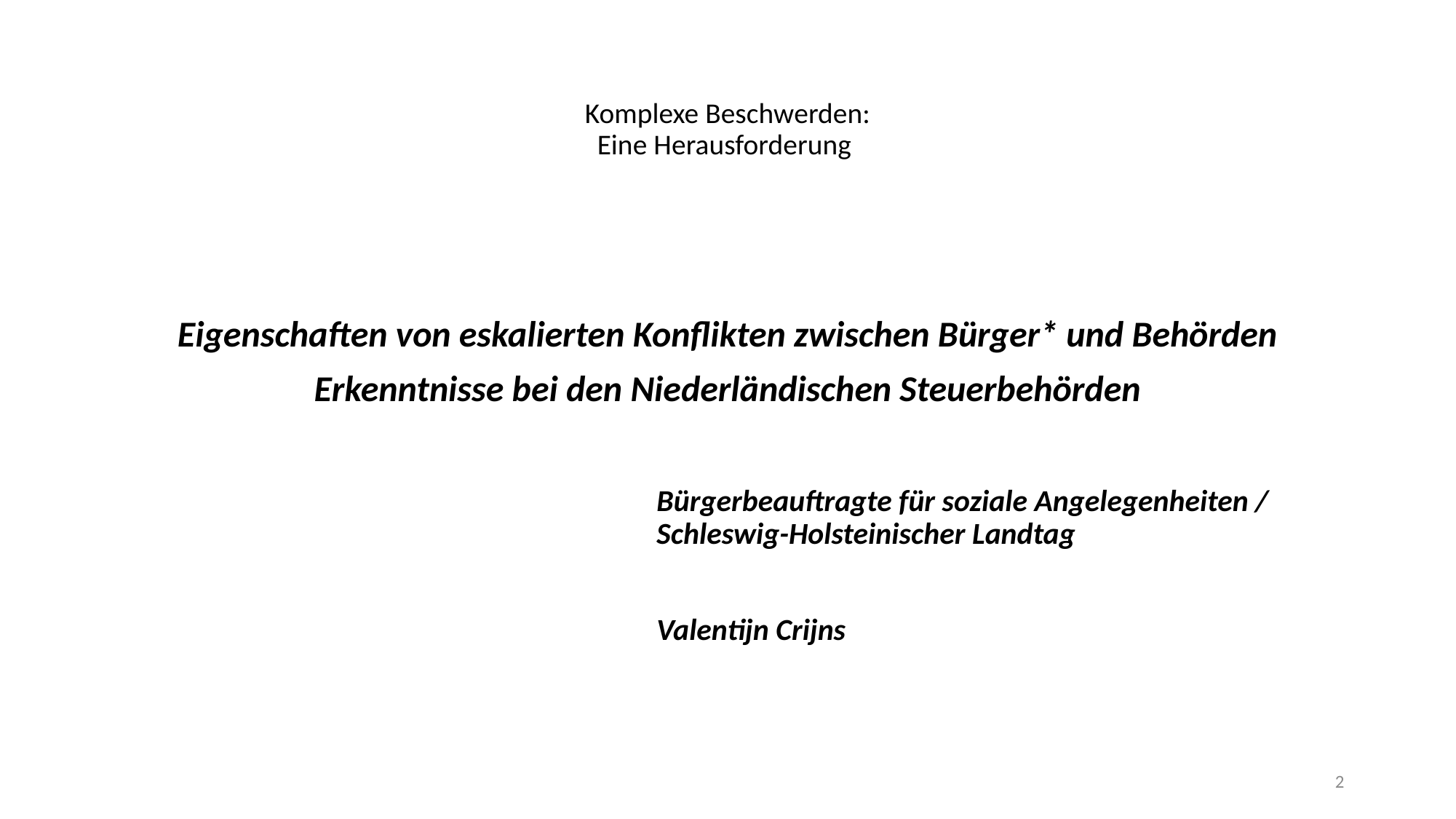

# Komplexe Beschwerden: Eine Herausforderung
Eigenschaften von eskalierten Konflikten zwischen Bürger* und Behörden
Erkenntnisse bei den Niederländischen Steuerbehörden

					Bürgerbeauftragte für soziale Angelegenheiten / 						Schleswig-Holsteinischer Landtag

					Valentijn Crijns

2